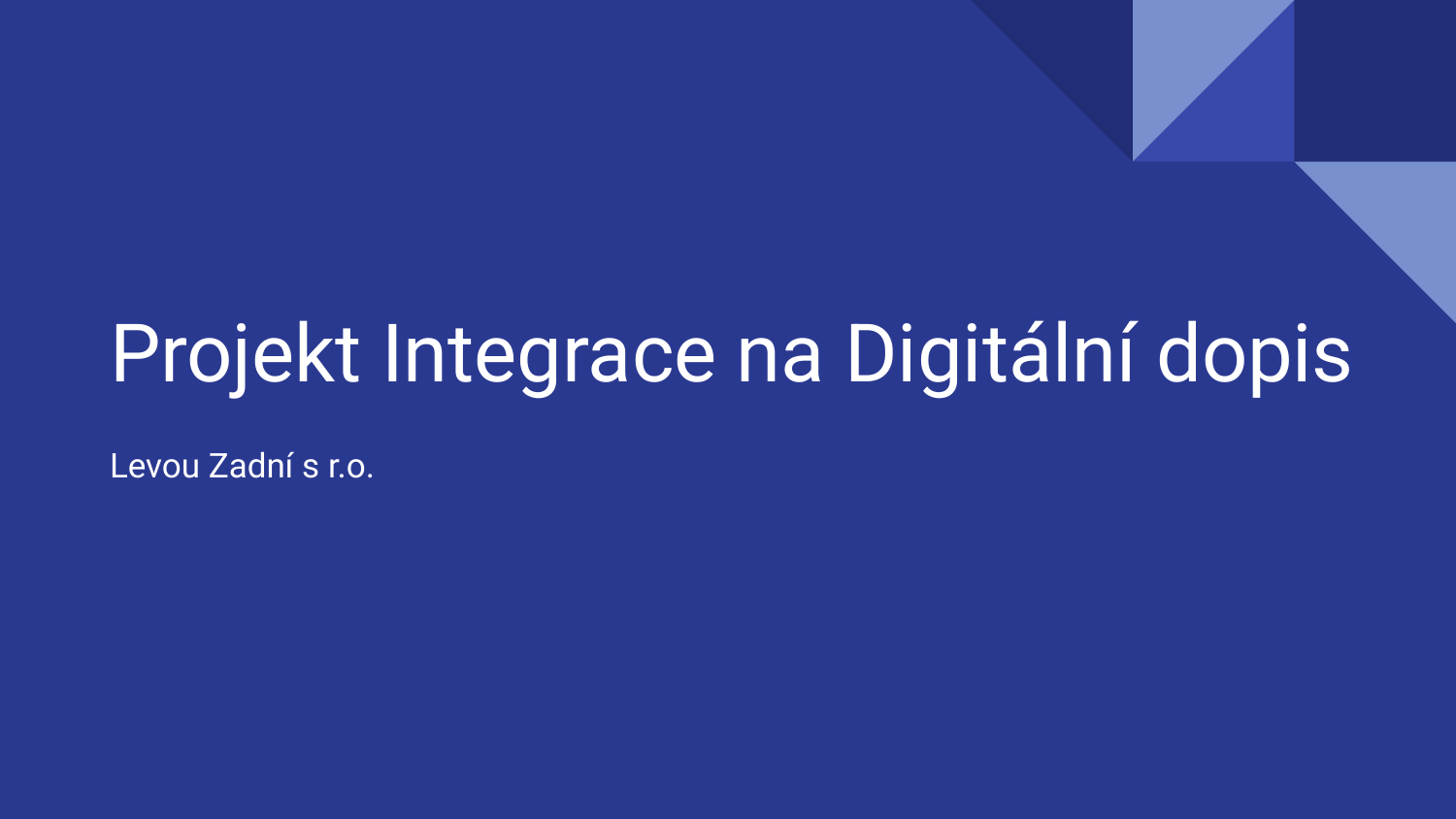

# Projekt Integrace na Digitální dopis
Levou Zadní s r.o.